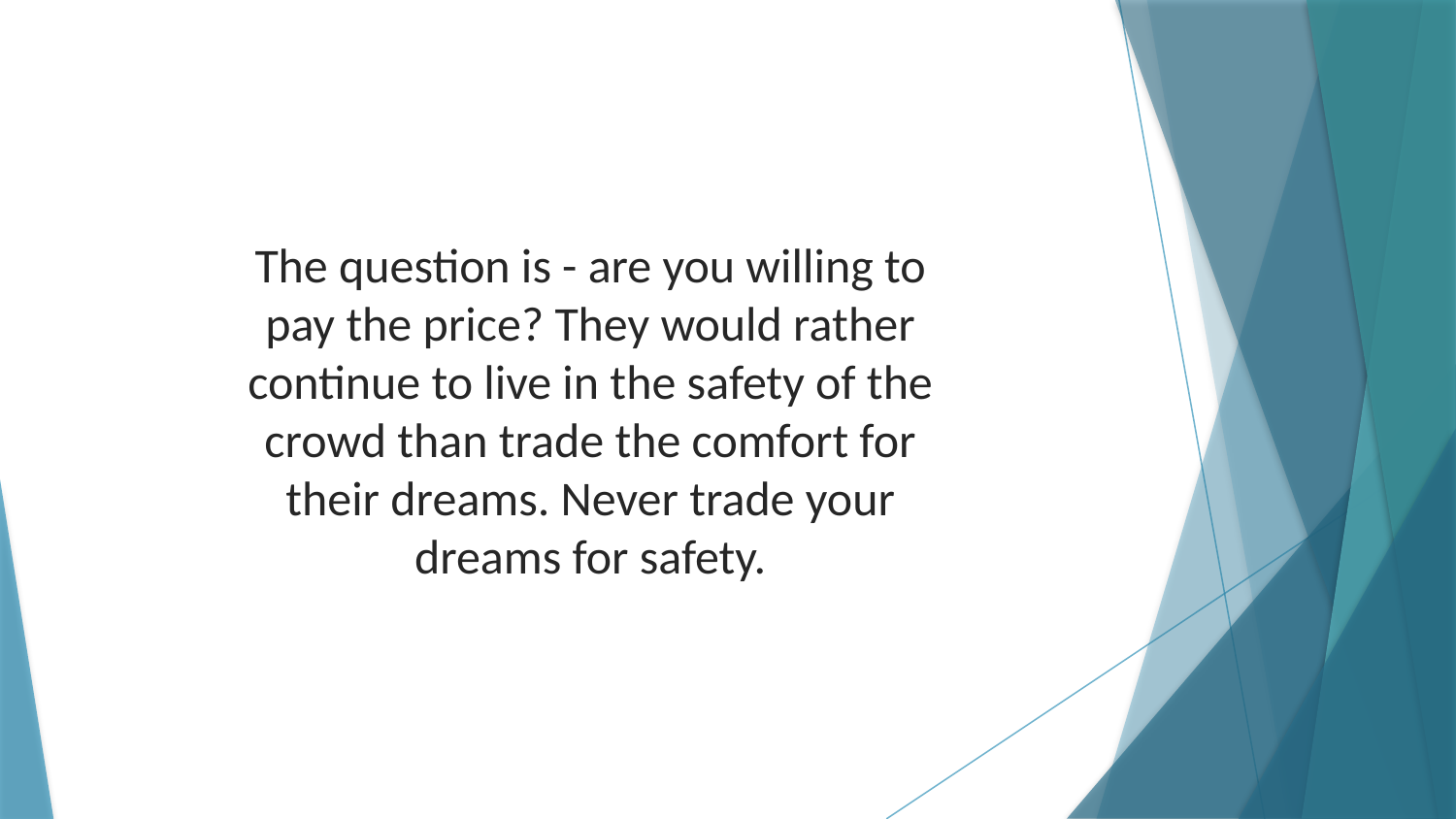

The question is - are you willing to pay the price? They would rather continue to live in the safety of the crowd than trade the comfort for their dreams. Never trade your dreams for safety.